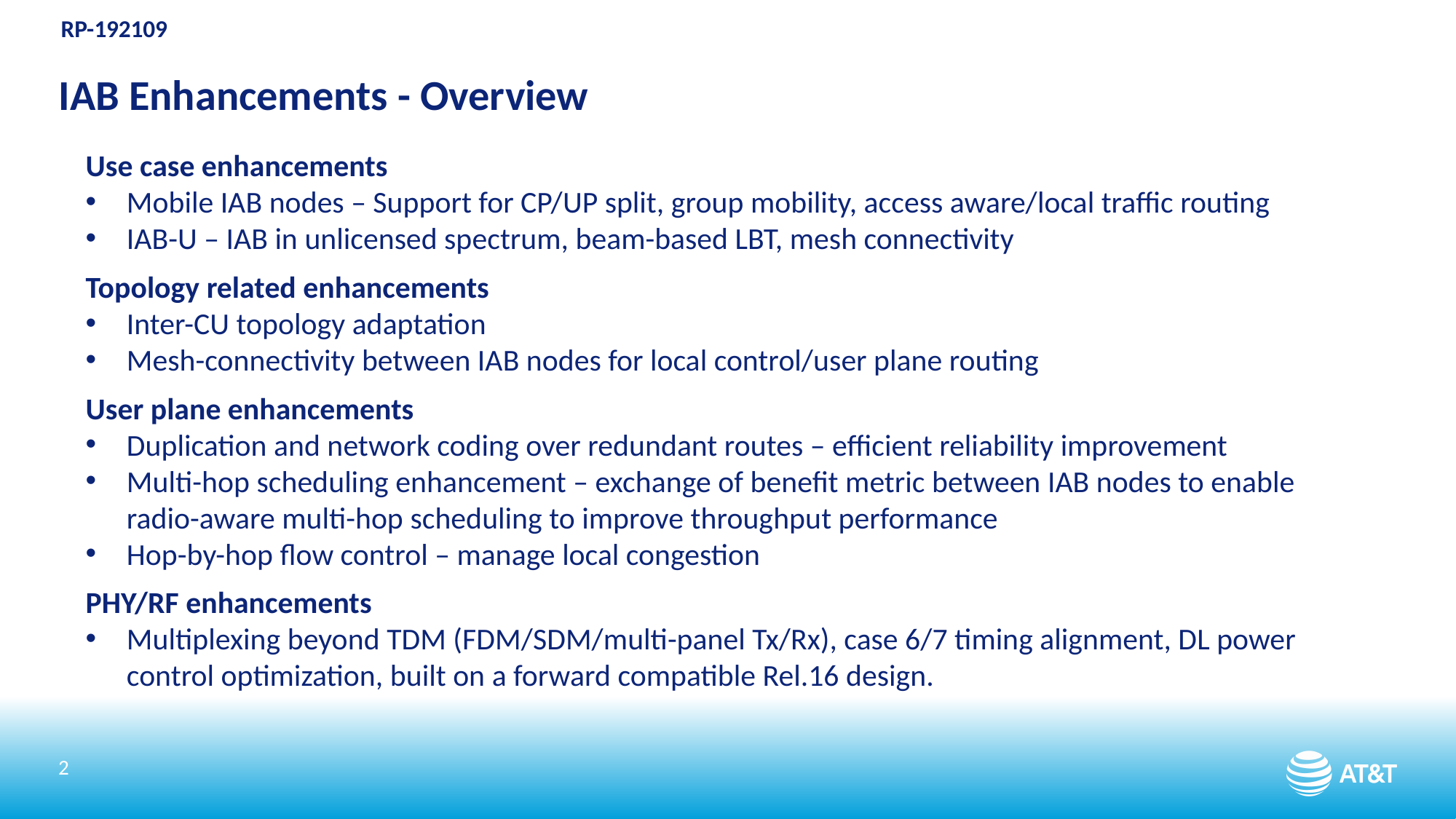

# IAB Enhancements - Overview
Use case enhancements
Mobile IAB nodes – Support for CP/UP split, group mobility, access aware/local traffic routing
IAB-U – IAB in unlicensed spectrum, beam-based LBT, mesh connectivity
Topology related enhancements
Inter-CU topology adaptation
Mesh-connectivity between IAB nodes for local control/user plane routing
User plane enhancements
Duplication and network coding over redundant routes – efficient reliability improvement
Multi-hop scheduling enhancement – exchange of benefit metric between IAB nodes to enable radio-aware multi-hop scheduling to improve throughput performance
Hop-by-hop flow control – manage local congestion
PHY/RF enhancements
Multiplexing beyond TDM (FDM/SDM/multi-panel Tx/Rx), case 6/7 timing alignment, DL power control optimization, built on a forward compatible Rel.16 design.

2